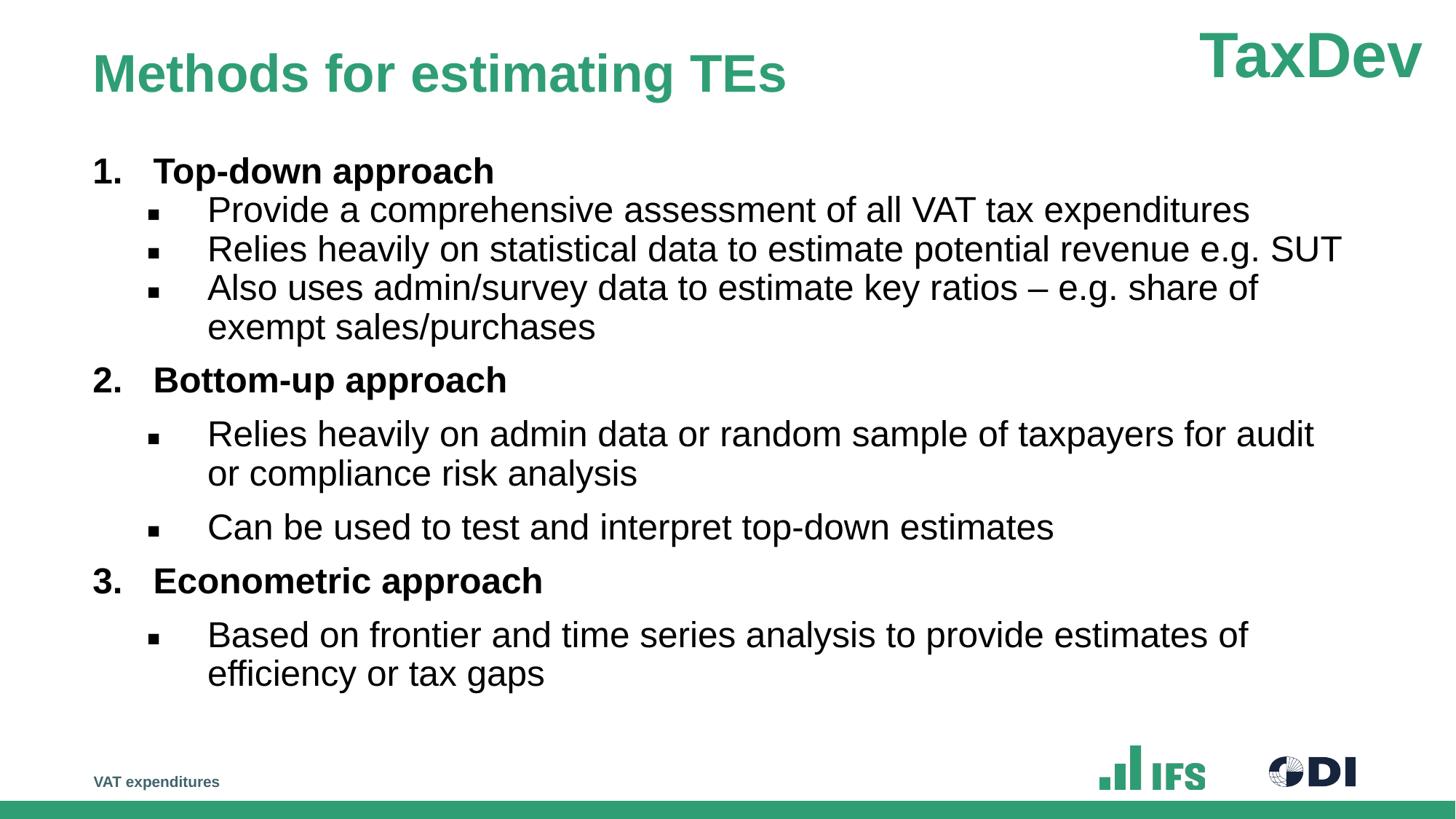

# Methods for estimating TEs
Top-down approach
Provide a comprehensive assessment of all VAT tax expenditures
Relies heavily on statistical data to estimate potential revenue e.g. SUT
Also uses admin/survey data to estimate key ratios – e.g. share of exempt sales/purchases
Bottom-up approach
Relies heavily on admin data or random sample of taxpayers for audit or compliance risk analysis
Can be used to test and interpret top-down estimates
Econometric approach
Based on frontier and time series analysis to provide estimates of efficiency or tax gaps
VAT expenditures